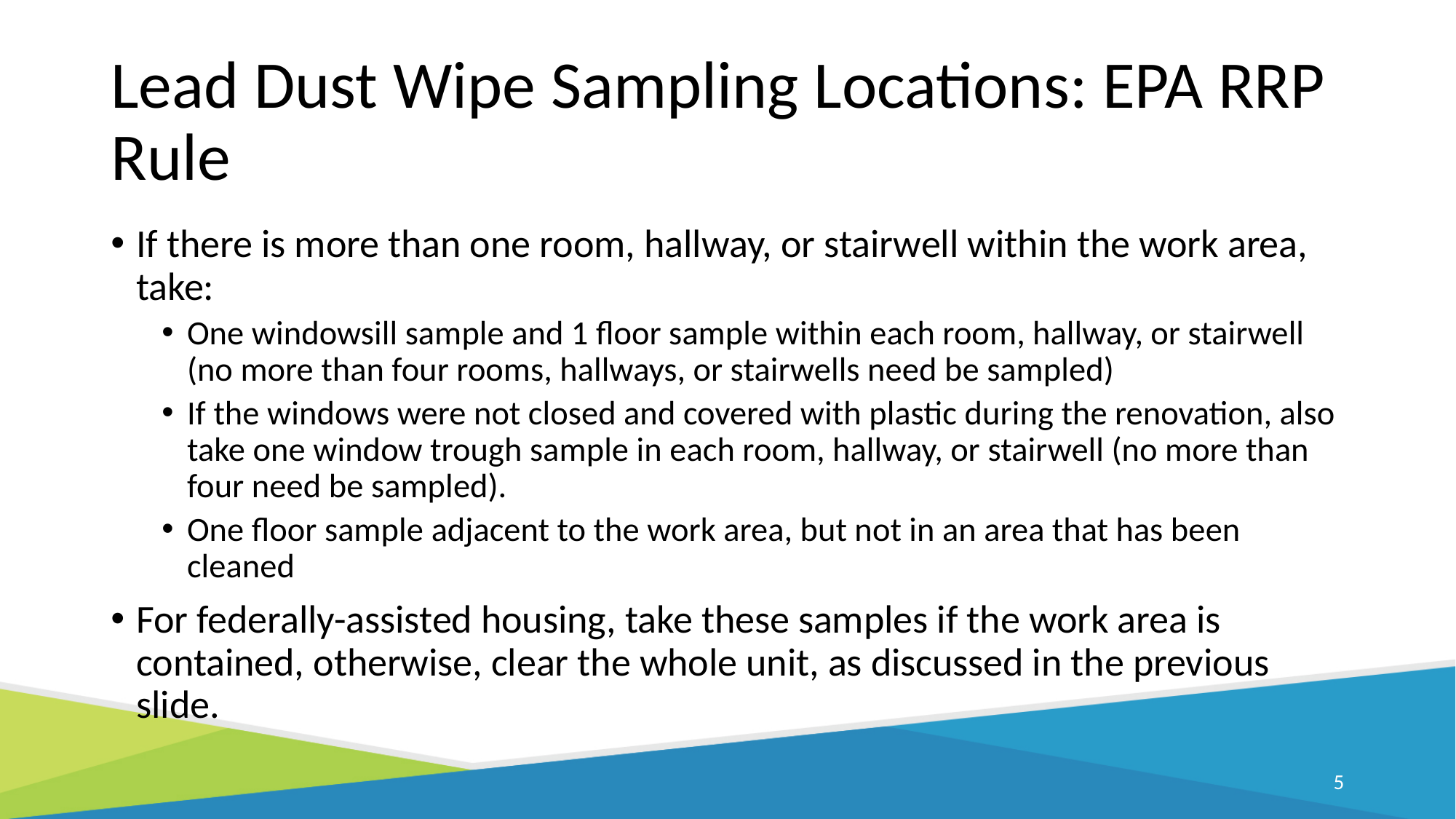

# Lead Dust Wipe Sampling Locations: EPA RRP Rule
If there is more than one room, hallway, or stairwell within the work area, take:
One windowsill sample and 1 floor sample within each room, hallway, or stairwell (no more than four rooms, hallways, or stairwells need be sampled)
If the windows were not closed and covered with plastic during the renovation, also take one window trough sample in each room, hallway, or stairwell (no more than four need be sampled).
One floor sample adjacent to the work area, but not in an area that has been cleaned
For federally-assisted housing, take these samples if the work area is contained, otherwise, clear the whole unit, as discussed in the previous slide.
5